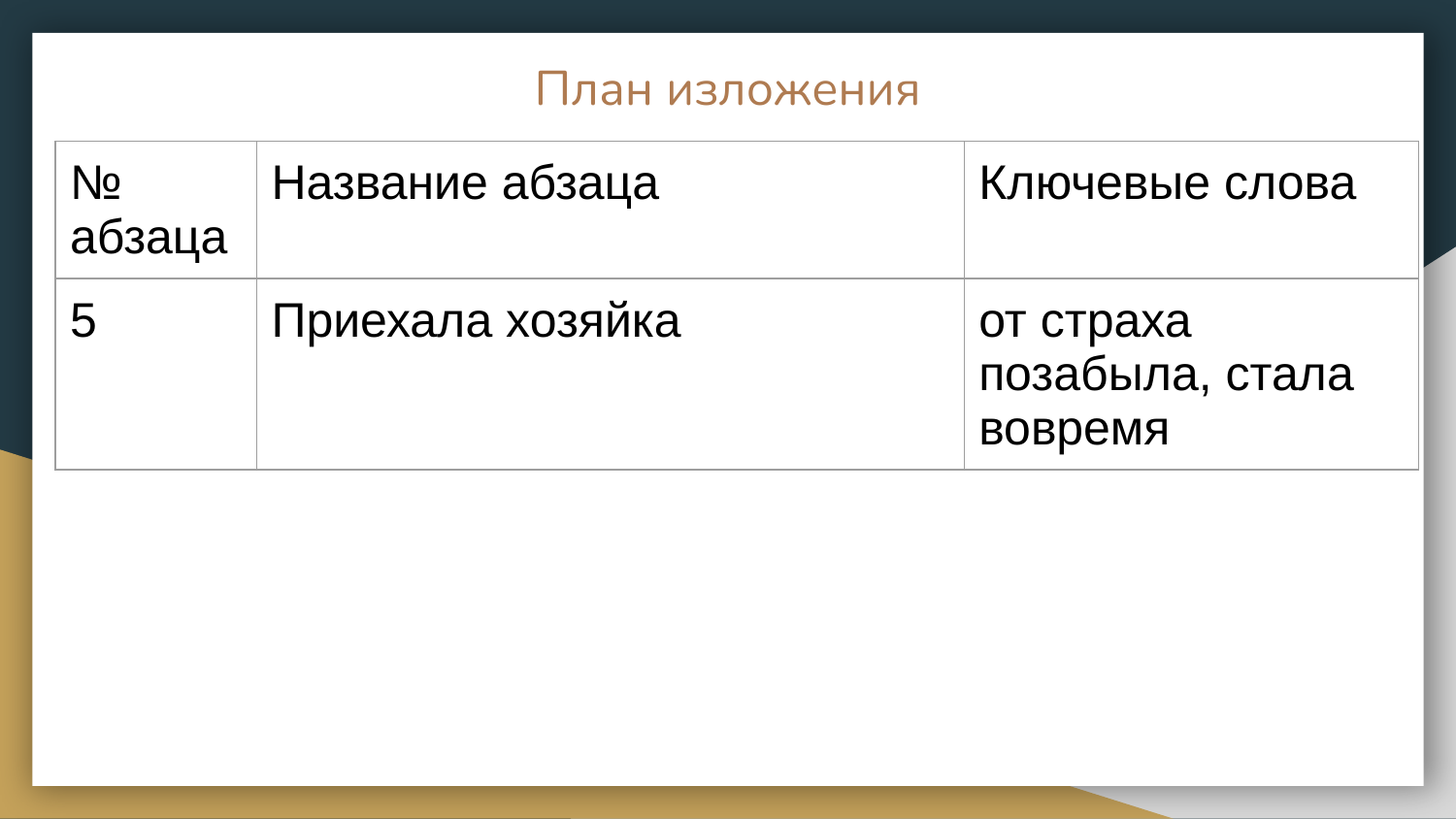

# План изложения
| № абзаца | Название абзаца | Ключевые слова |
| --- | --- | --- |
| 5 | Приехала хозяйка | от страха позабыла, стала вовремя |